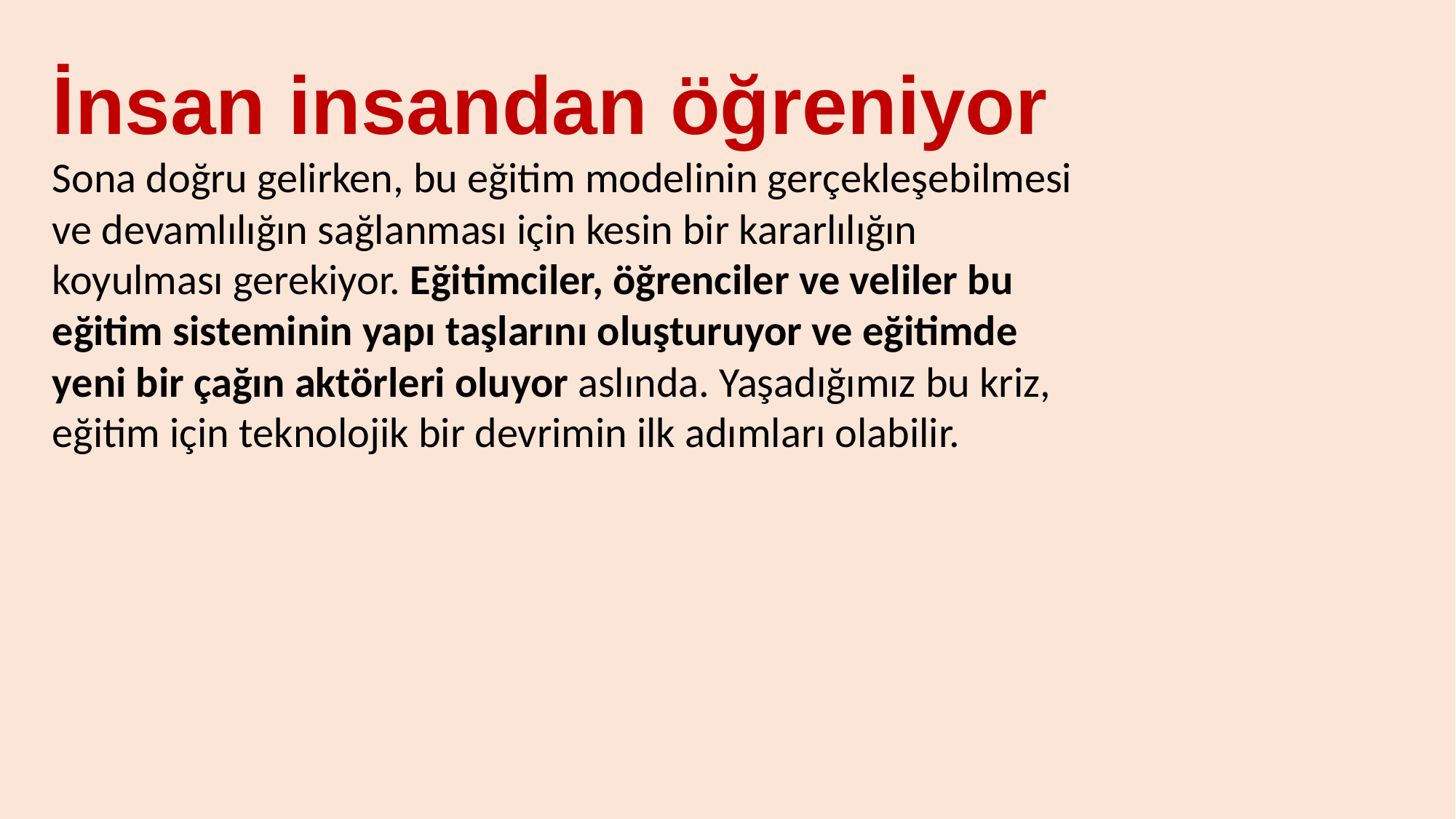

İnsan insandan öğreniyor
Sona doğru gelirken, bu eğitim modelinin gerçekleşebilmesi ve devamlılığın sağlanması için kesin bir kararlılığın koyulması gerekiyor. Eğitimciler, öğrenciler ve veliler bu eğitim sisteminin yapı taşlarını oluşturuyor ve eğitimde yeni bir çağın aktörleri oluyor aslında. Yaşadığımız bu kriz, eğitim için teknolojik bir devrimin ilk adımları olabilir.